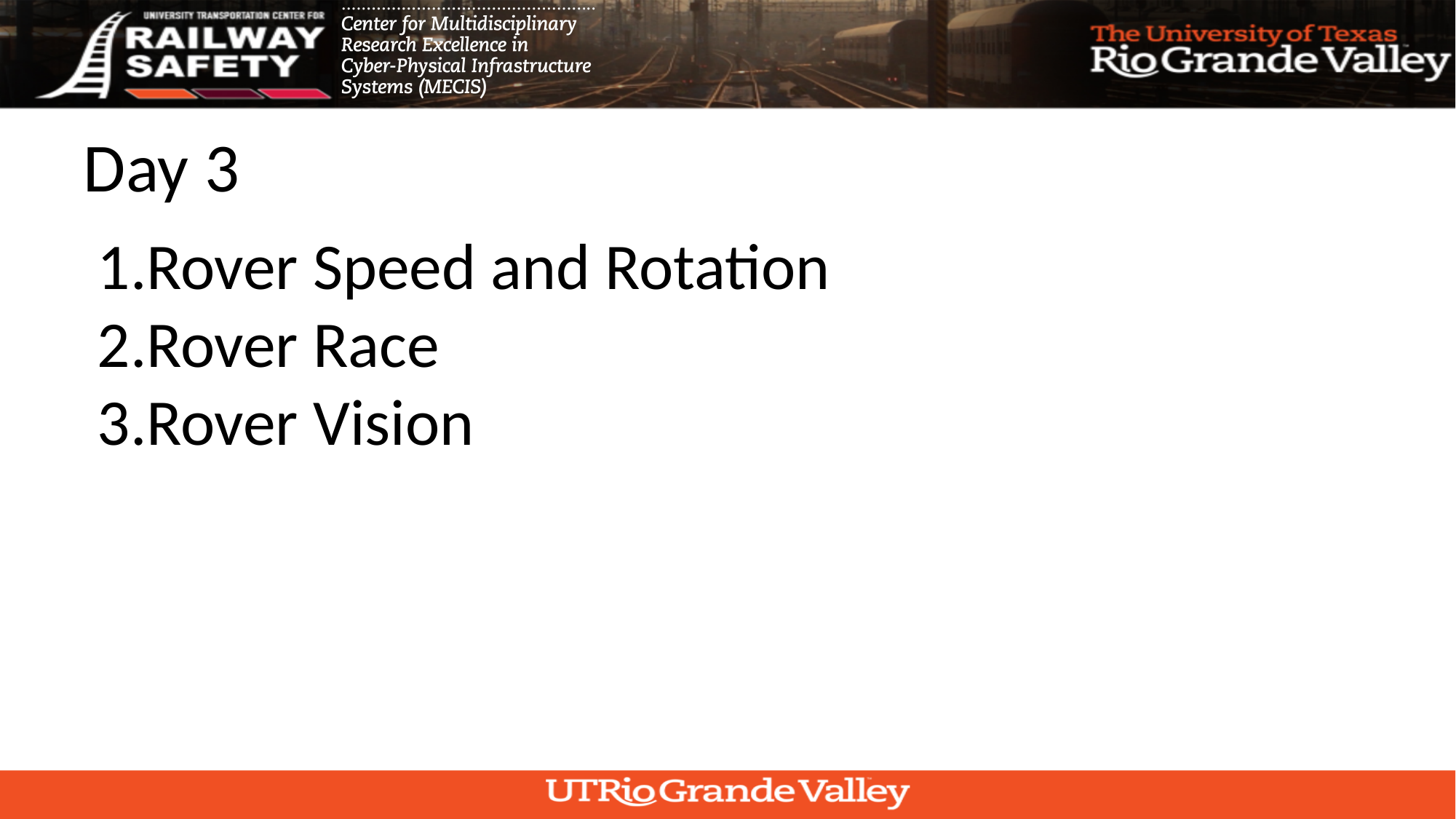

# Day 3
Rover Speed and Rotation
Rover Race
Rover Vision